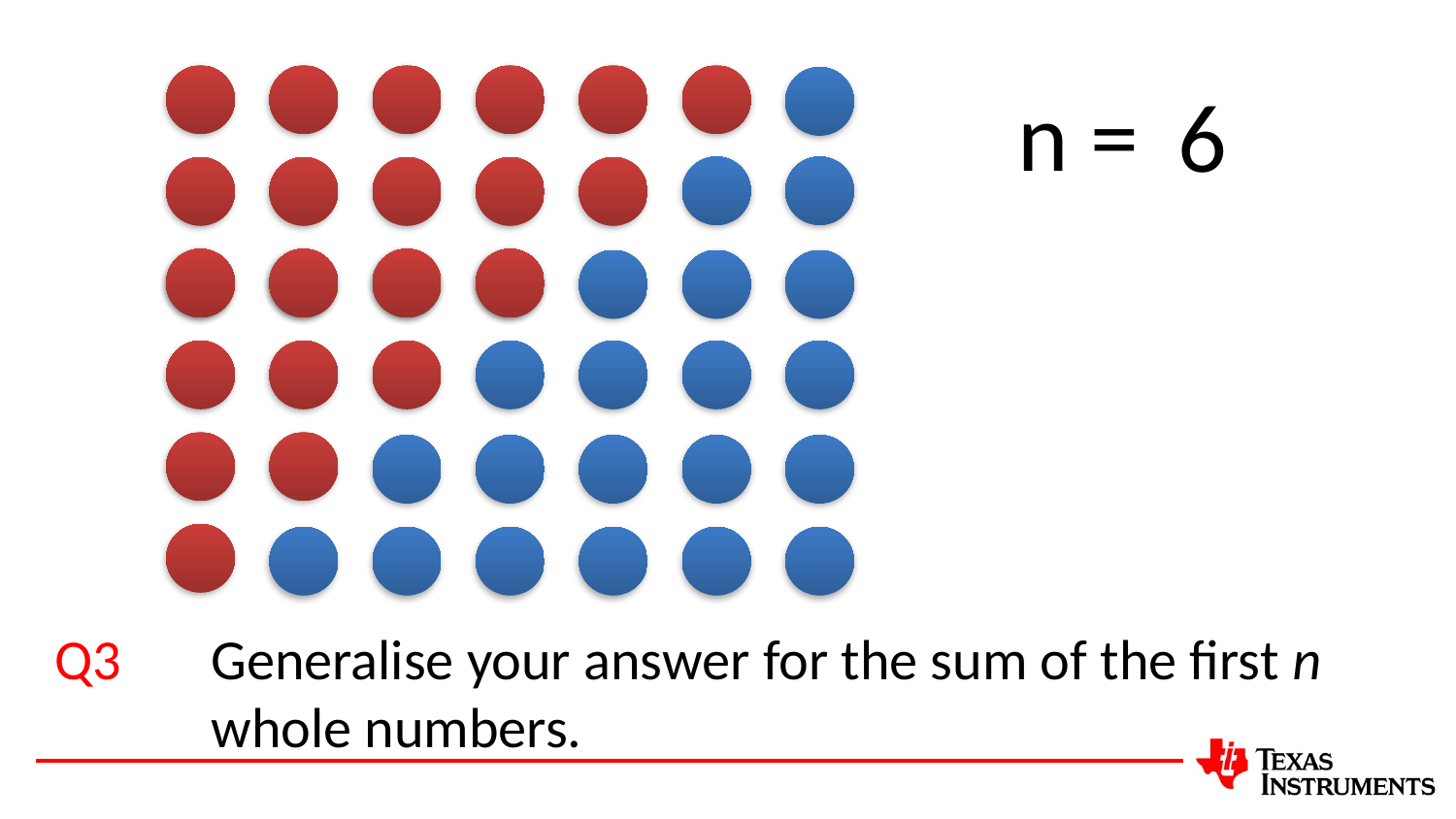

n =
6

Q3	Generalise your answer for the sum of the first n whole numbers.